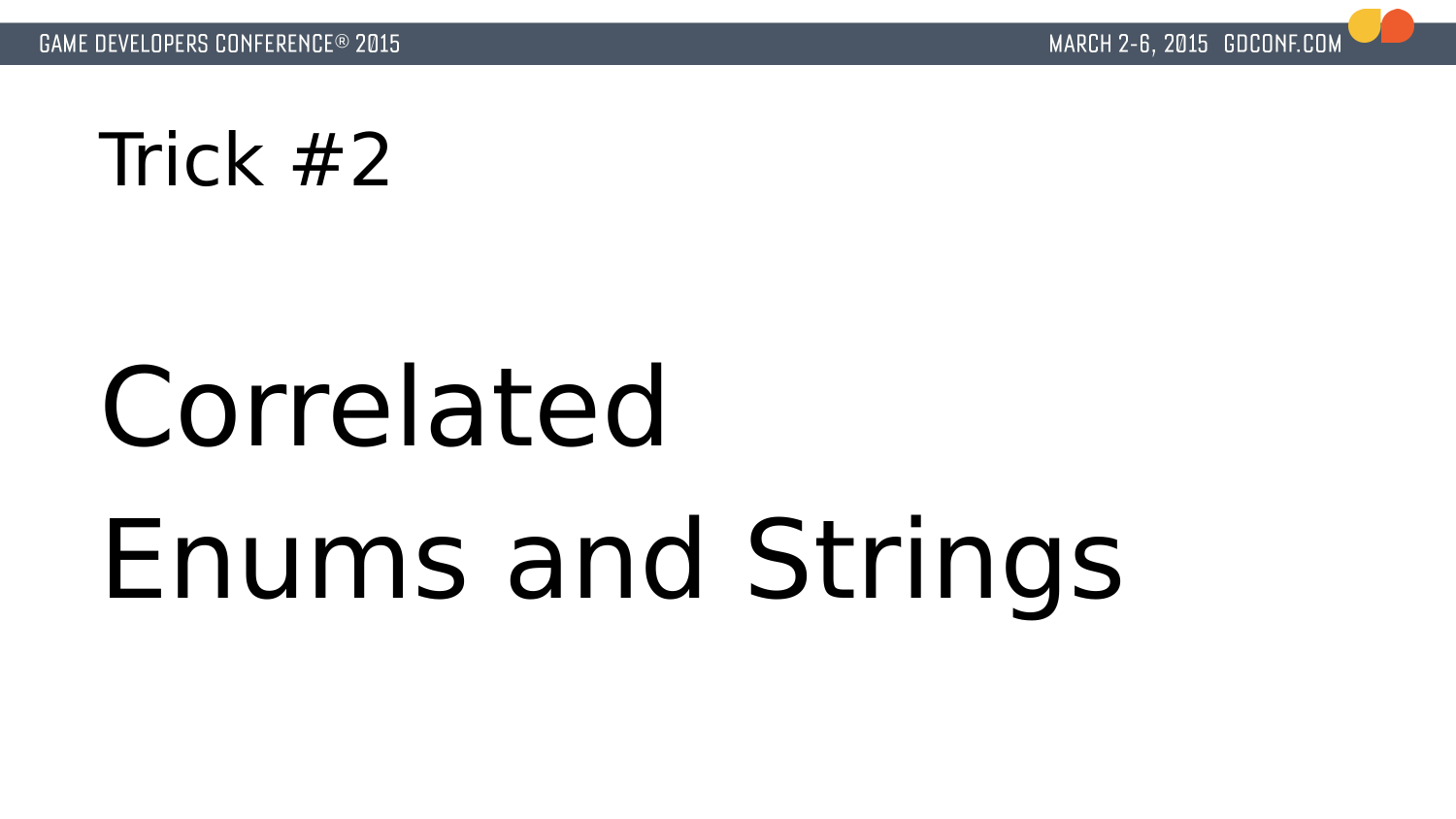

# Trick #2

Correlated
Enums and Strings